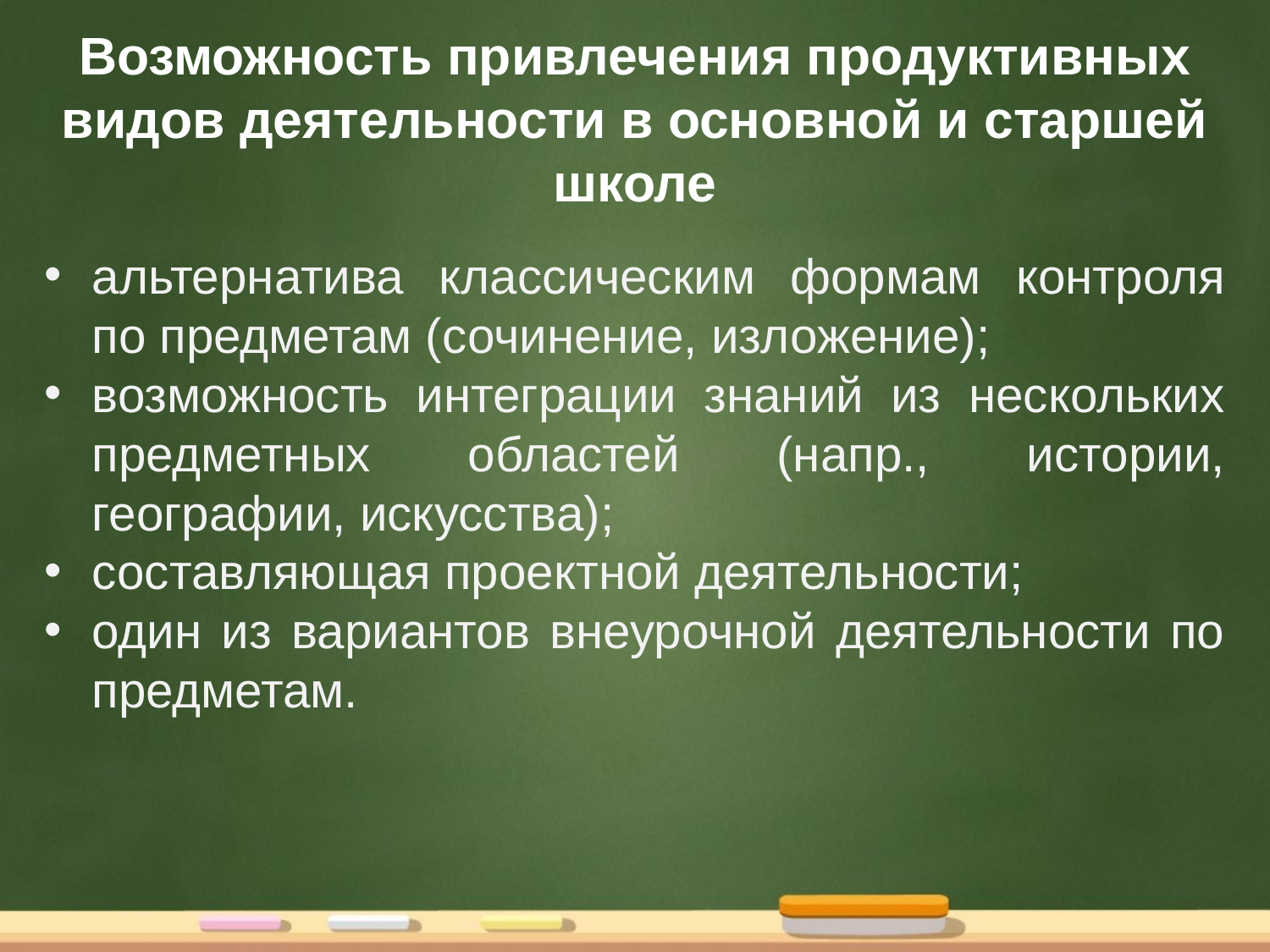

# Возможность привлечения продуктивных видов деятельности в основной и старшей школе
альтернатива классическим формам контроля по предметам (сочинение, изложение);
возможность интеграции знаний из нескольких предметных областей (напр., истории, географии, искусства);
составляющая проектной деятельности;
один из вариантов внеурочной деятельности по предметам.